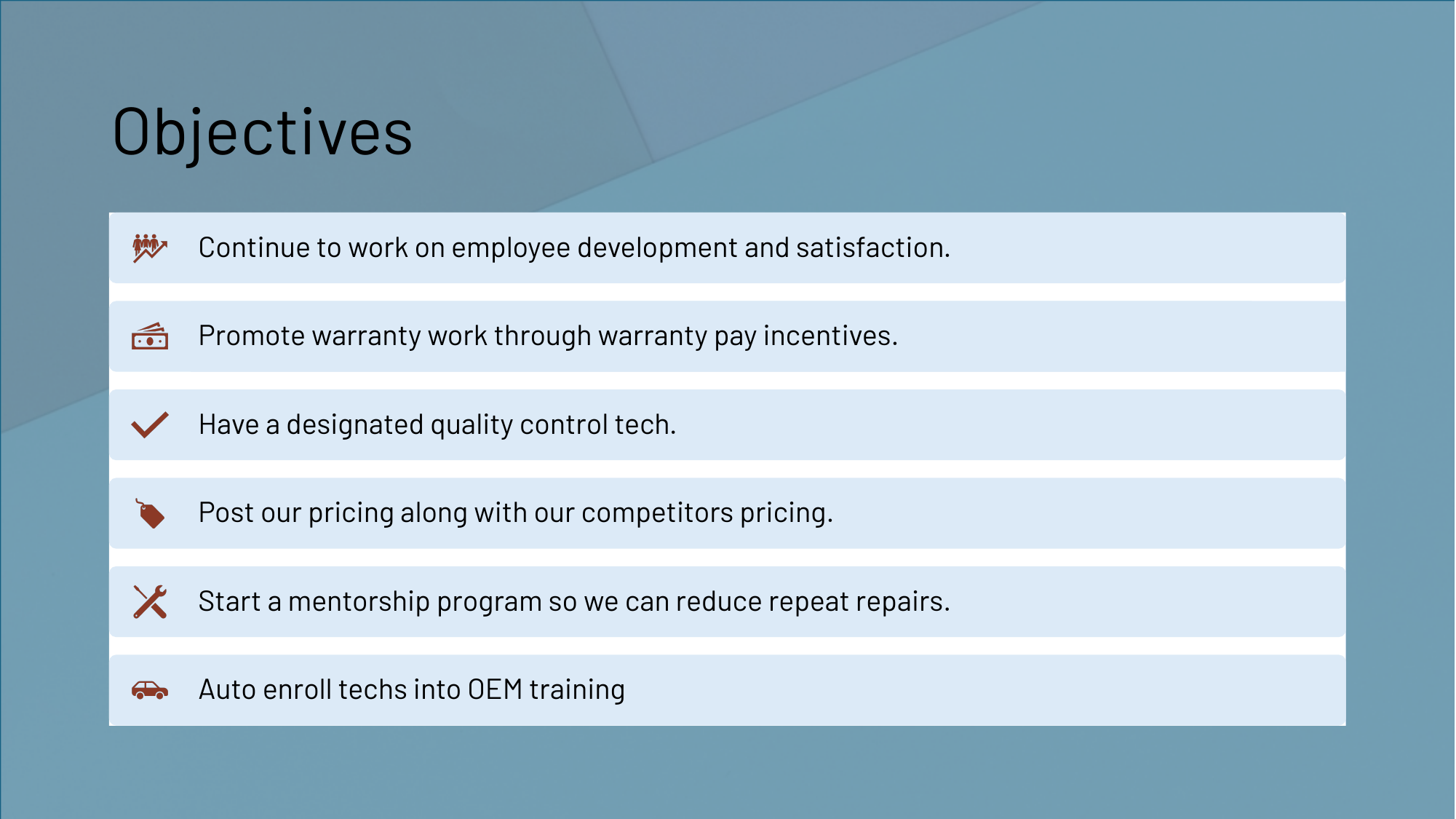

# Objectives

Continue to work on employee development and satisfaction.
Promote warranty work through warranty pay incentives.
Have a designated quality control tech.
Post our pricing along with our competitors pricing.
Start a mentorship program so we can reduce repeat repairs.
Auto enroll techs into OEM training